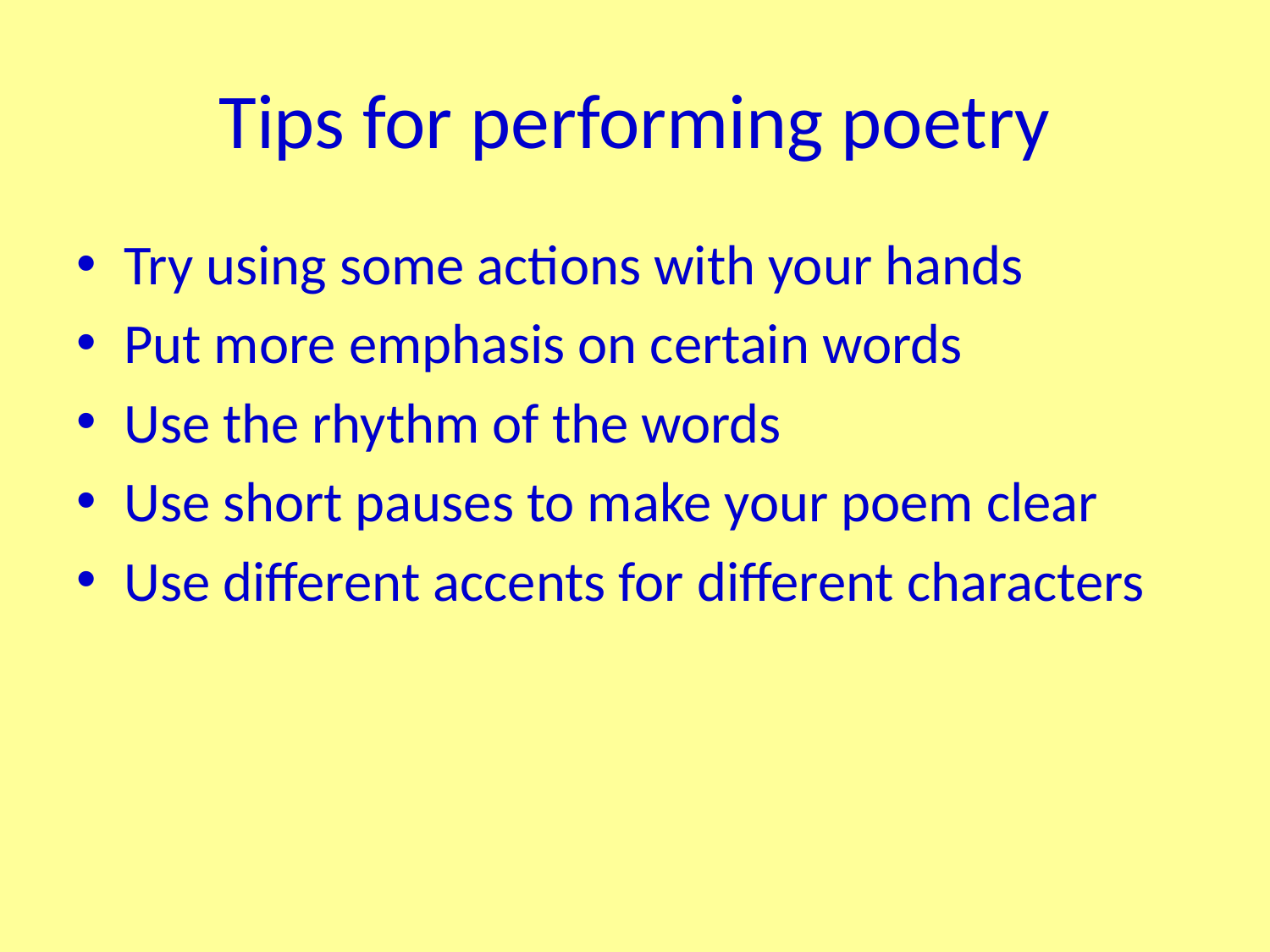

# Tips for performing poetry
Try using some actions with your hands
Put more emphasis on certain words
Use the rhythm of the words
Use short pauses to make your poem clear
Use different accents for different characters